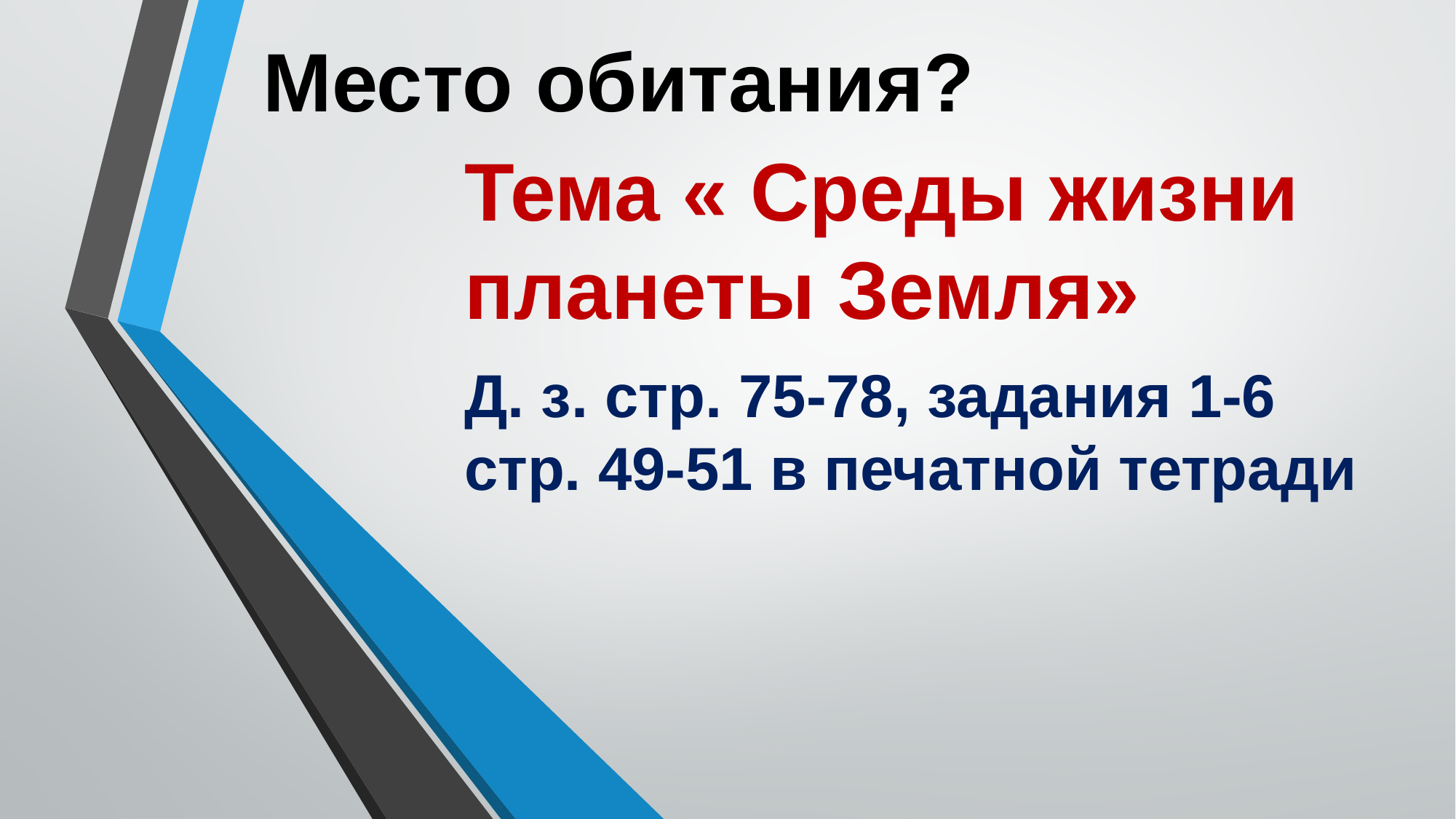

# Место обитания?
Тема « Среды жизни планеты Земля»
Д. з. стр. 75-78, задания 1-6 стр. 49-51 в печатной тетради